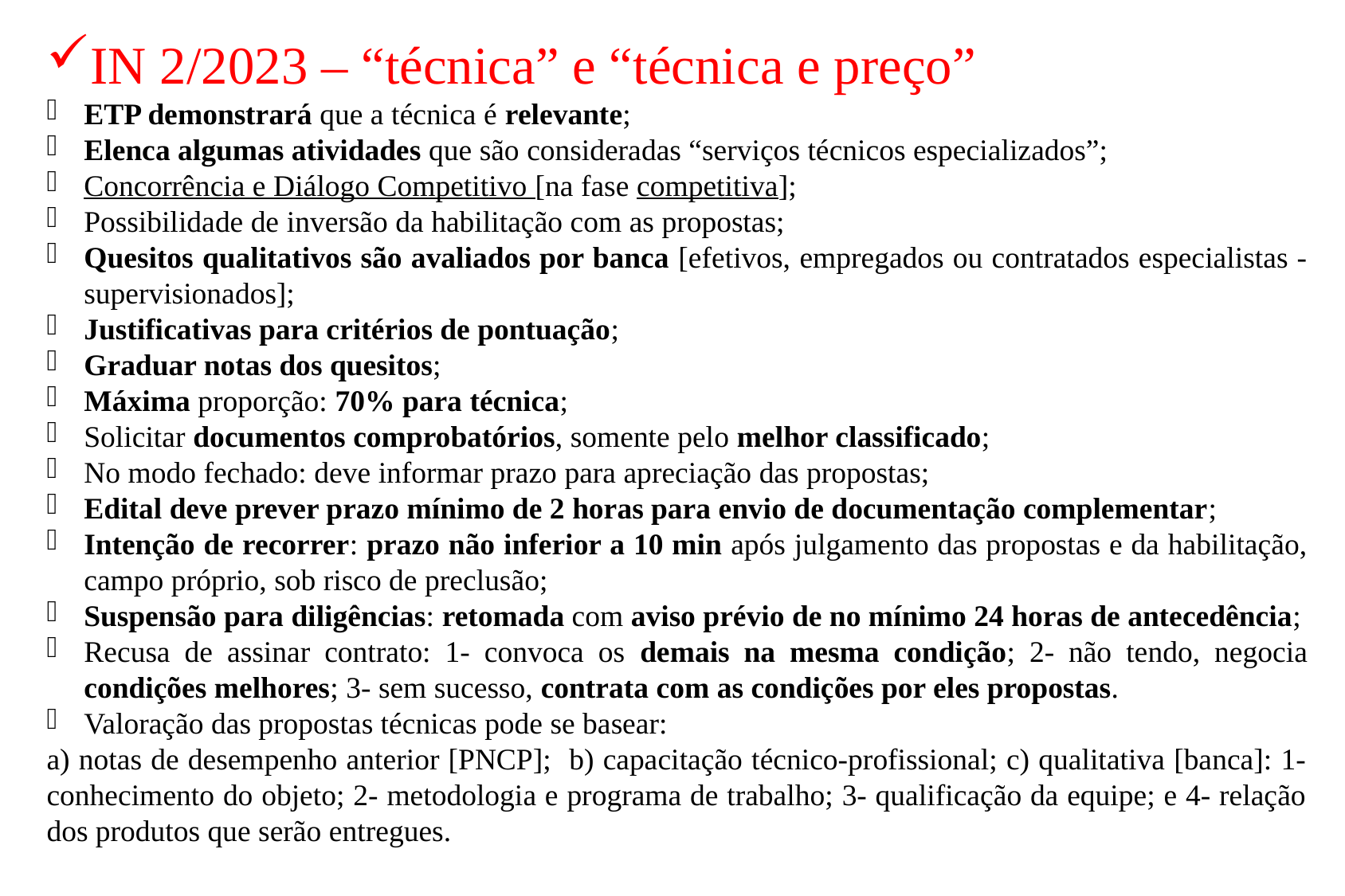

IN 2/2023 – “técnica” e “técnica e preço”
ETP demonstrará que a técnica é relevante;
Elenca algumas atividades que são consideradas “serviços técnicos especializados”;
Concorrência e Diálogo Competitivo [na fase competitiva];
Possibilidade de inversão da habilitação com as propostas;
Quesitos qualitativos são avaliados por banca [efetivos, empregados ou contratados especialistas - supervisionados];
Justificativas para critérios de pontuação;
Graduar notas dos quesitos;
Máxima proporção: 70% para técnica;
Solicitar documentos comprobatórios, somente pelo melhor classificado;
No modo fechado: deve informar prazo para apreciação das propostas;
Edital deve prever prazo mínimo de 2 horas para envio de documentação complementar;
Intenção de recorrer: prazo não inferior a 10 min após julgamento das propostas e da habilitação, campo próprio, sob risco de preclusão;
Suspensão para diligências: retomada com aviso prévio de no mínimo 24 horas de antecedência;
Recusa de assinar contrato: 1- convoca os demais na mesma condição; 2- não tendo, negocia condições melhores; 3- sem sucesso, contrata com as condições por eles propostas.
Valoração das propostas técnicas pode se basear:
a) notas de desempenho anterior [PNCP];  b) capacitação técnico-profissional; c) qualitativa [banca]: 1- conhecimento do objeto; 2- metodologia e programa de trabalho; 3- qualificação da equipe; e 4- relação dos produtos que serão entregues.